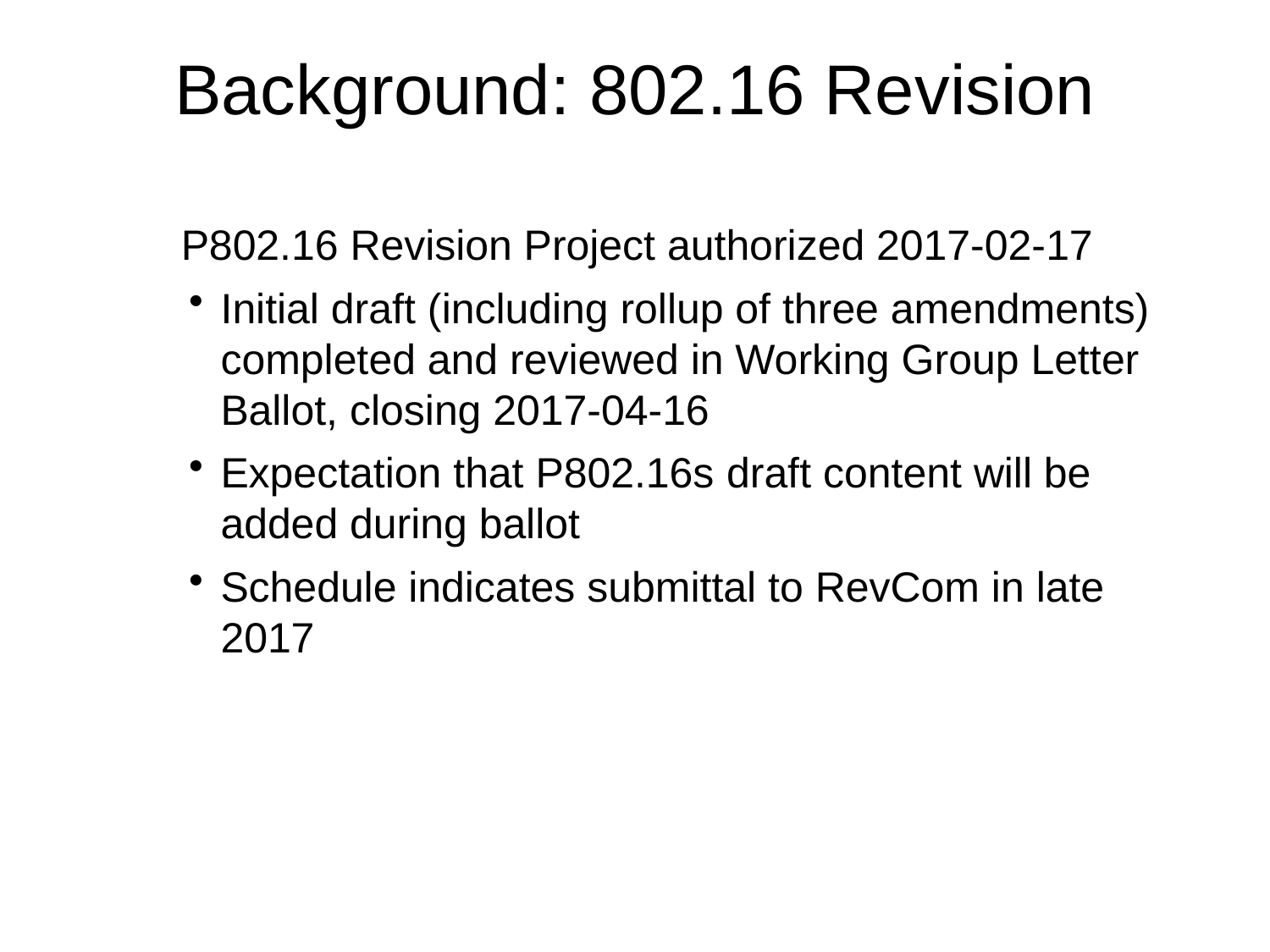

# Background: 802.16 Revision
P802.16 Revision Project authorized 2017-02-17
Initial draft (including rollup of three amendments) completed and reviewed in Working Group Letter Ballot, closing 2017-04-16
Expectation that P802.16s draft content will be added during ballot
Schedule indicates submittal to RevCom in late 2017